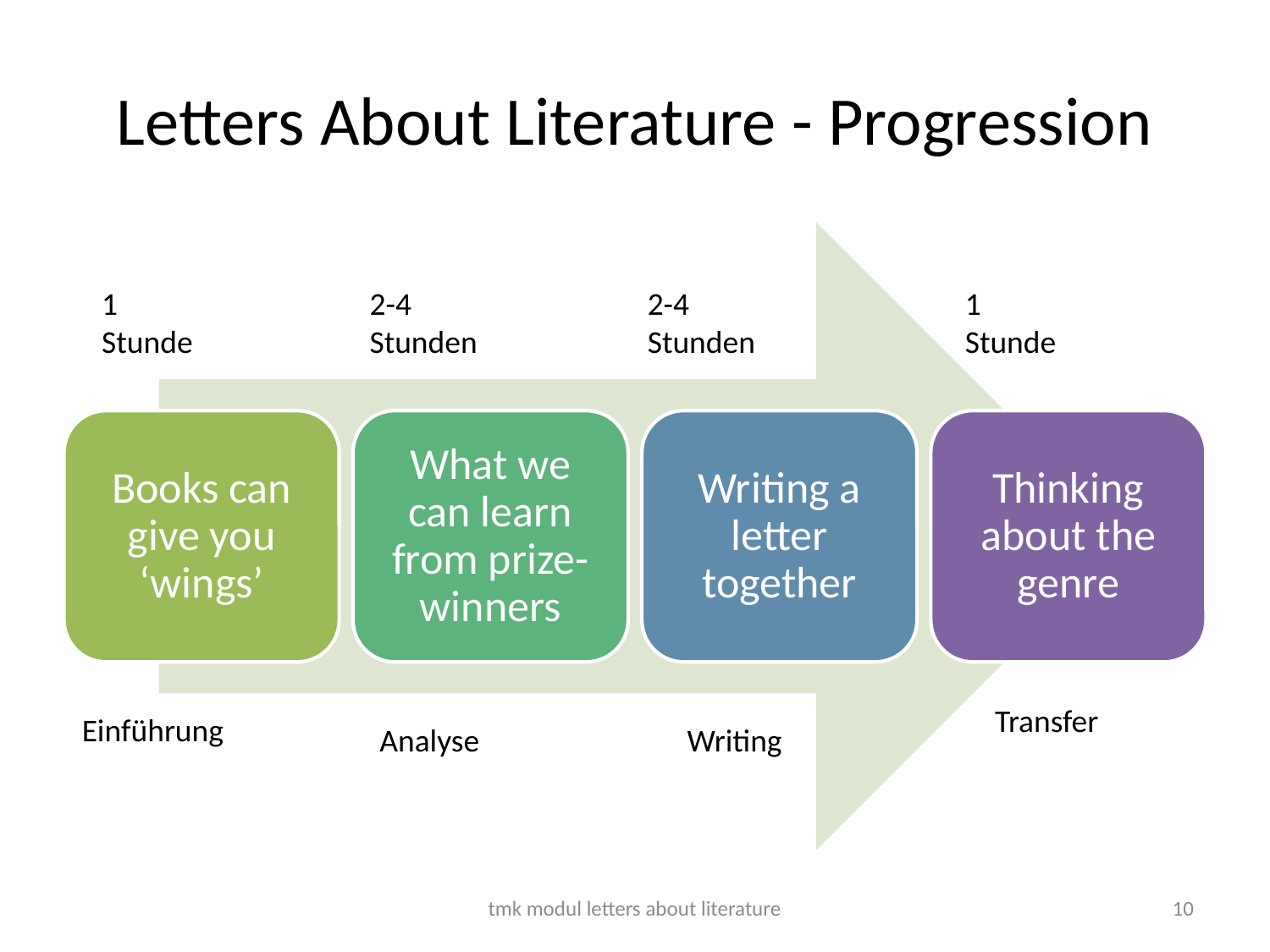

# Letters About Literature - Progression
Books can give you ‘wings’
What we can learn from prize-winners
Writing a letter together
Thinking about the genre
1 Stunde
2-4 Stunden
2-4 Stunden
1 Stunde
Transfer
Einführung
Analyse
Writing
tmk modul letters about literature
10